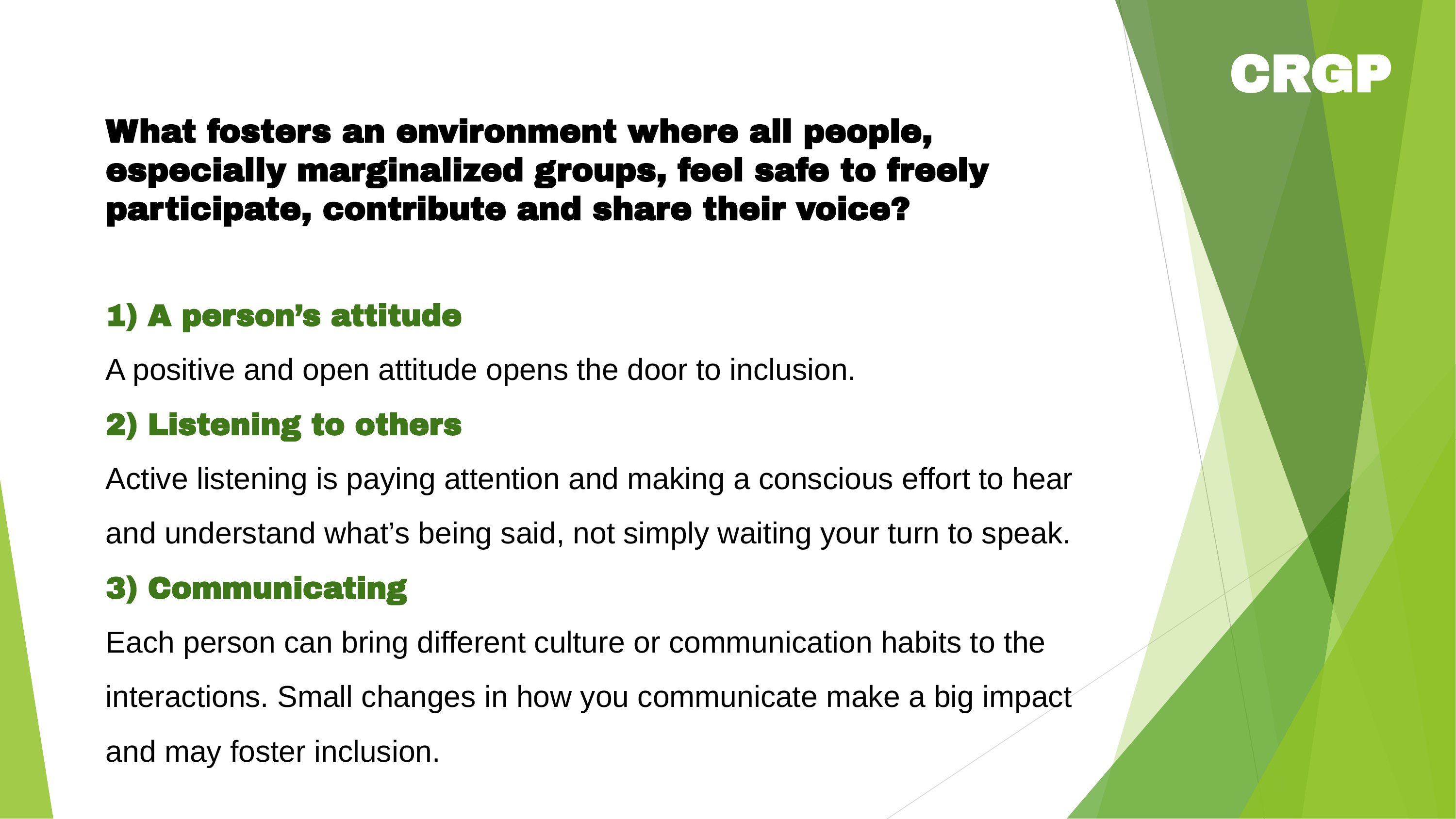

CRGP
What fosters an environment where all people,
especially marginalized groups, feel safe to freely participate, contribute and share their voice?
1) A person’s attitude
A positive and open attitude opens the door to inclusion.
2) Listening to others
Active listening is paying attention and making a conscious effort to hear and understand what’s being said, not simply waiting your turn to speak.
3) Communicating
Each person can bring different culture or communication habits to the interactions. Small changes in how you communicate make a big impact and may foster inclusion.